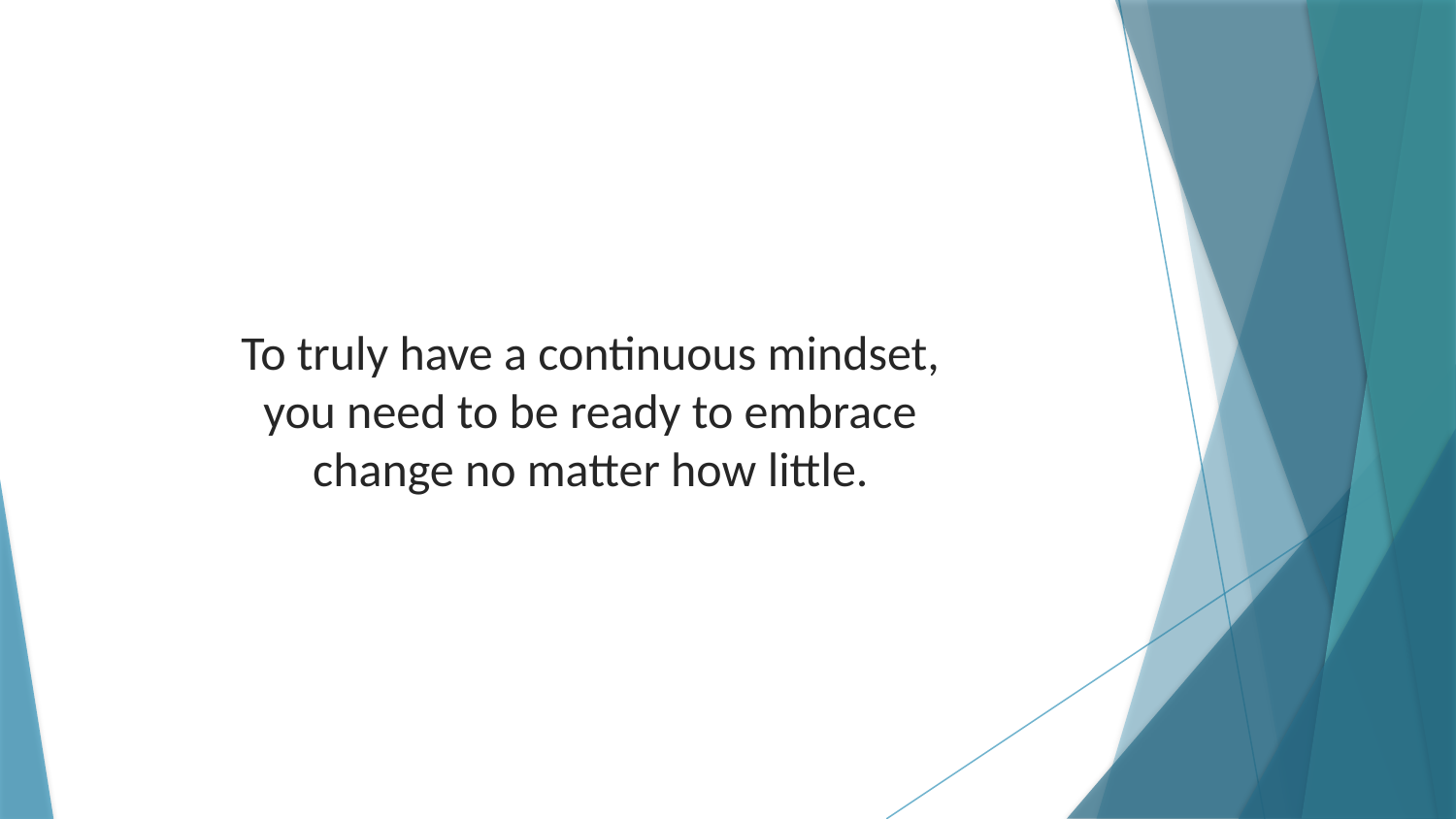

To truly have a continuous mindset, you need to be ready to embrace change no matter how little.